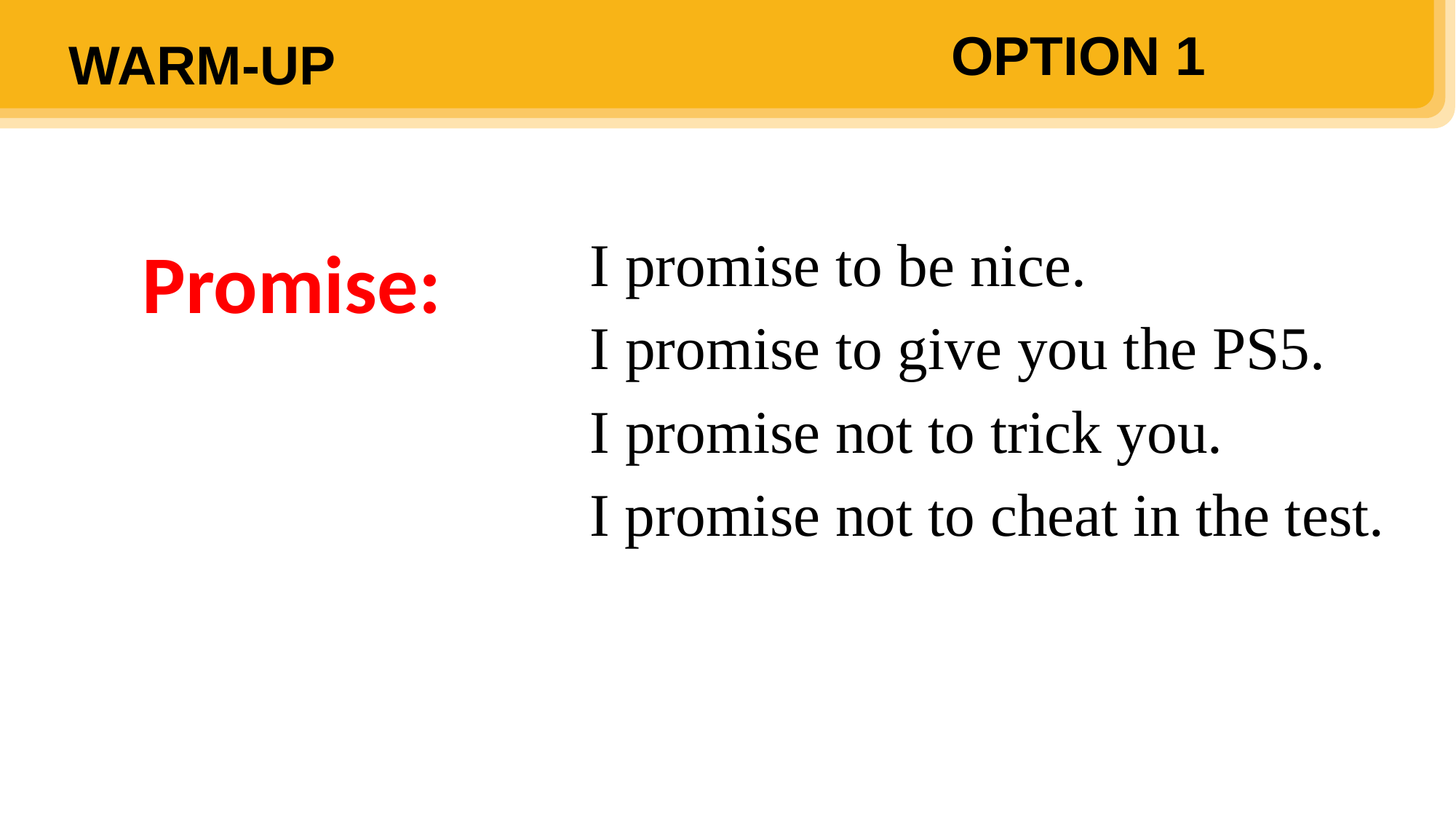

OPTION 1
WARM-UP
Promise:

I promise to be nice.

I promise to give you the PS5.

I promise not to trick you.

I promise not to cheat in the test.